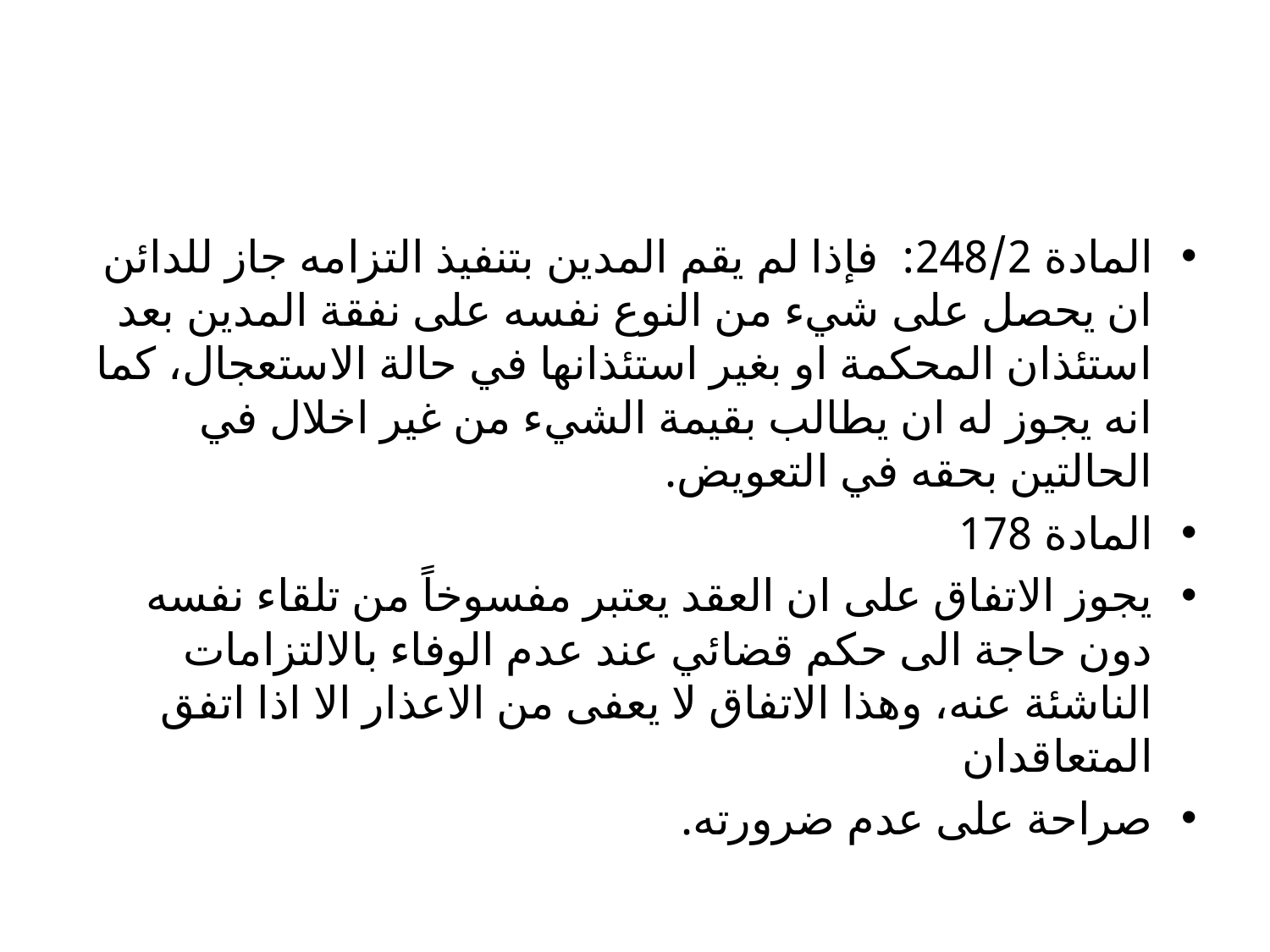

#
المادة 248/2:  فإذا لم يقم المدين بتنفیذ التزامه جاز للدائن ان يحصل على شيء من النوع نفسه على نفقة المدين بعد استئذان المحكمة او بغیر استئذانھا في حالة الاستعجال، كما انه يجوز له ان يطالب بقیمة الشيء من غیر اخلال في الحالتین بحقه في التعويض.
المادة 178
يجوز الاتفاق على ان العقد يعتبر مفسوخاً من تلقاء نفسه دون حاجة الى حكم قضائي عند عدم الوفاء بالالتزامات الناشئة عنه، وھذا الاتفاق لا يعفى من الاعذار الا اذا اتفق المتعاقدان
صراحة على عدم ضرورته.